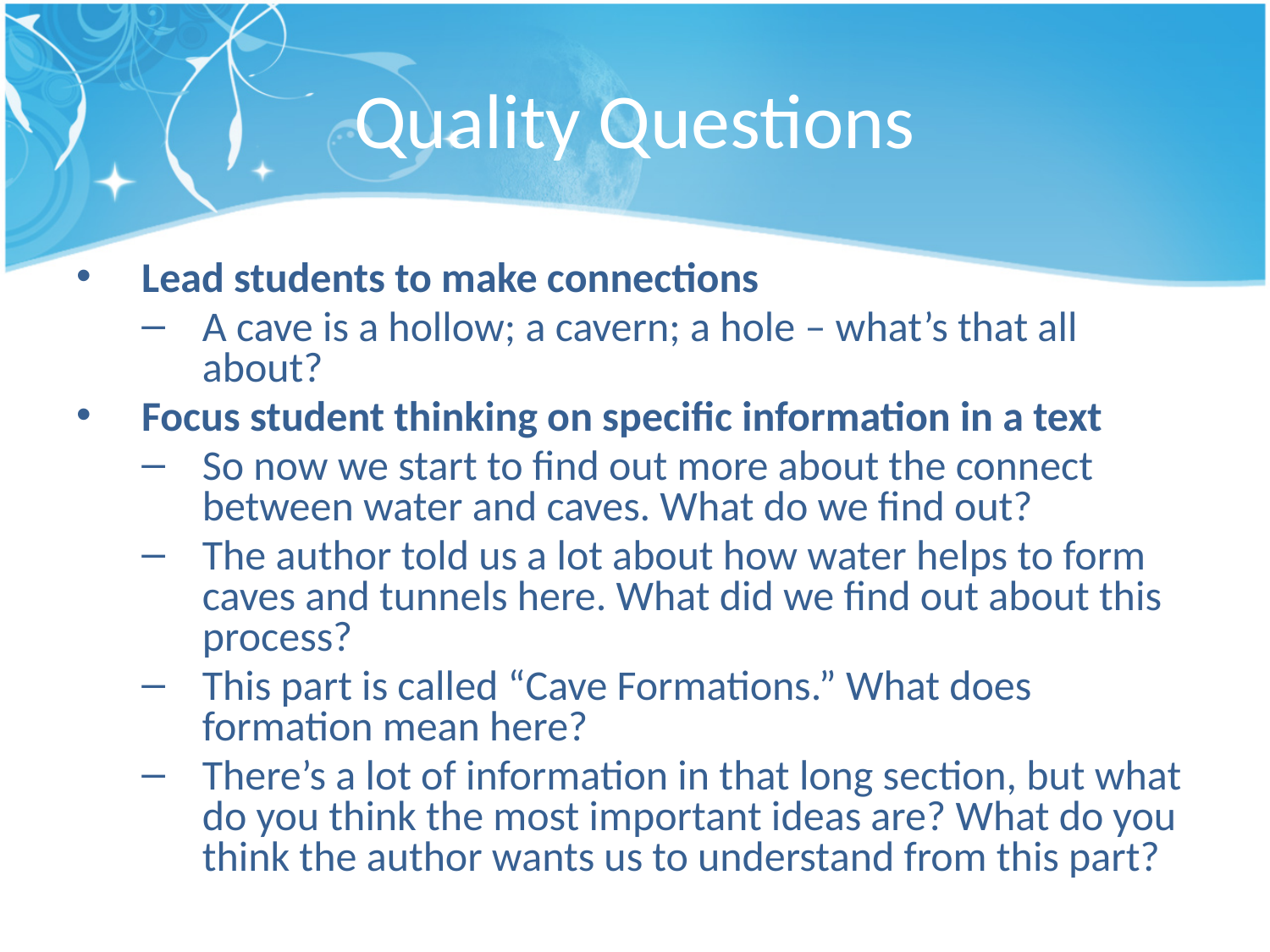

# Quality Questions
Lead students to make connections
A cave is a hollow; a cavern; a hole – what’s that all about?
Focus student thinking on specific information in a text
So now we start to find out more about the connect between water and caves. What do we find out?
The author told us a lot about how water helps to form caves and tunnels here. What did we find out about this process?
This part is called “Cave Formations.” What does formation mean here?
There’s a lot of information in that long section, but what do you think the most important ideas are? What do you think the author wants us to understand from this part?